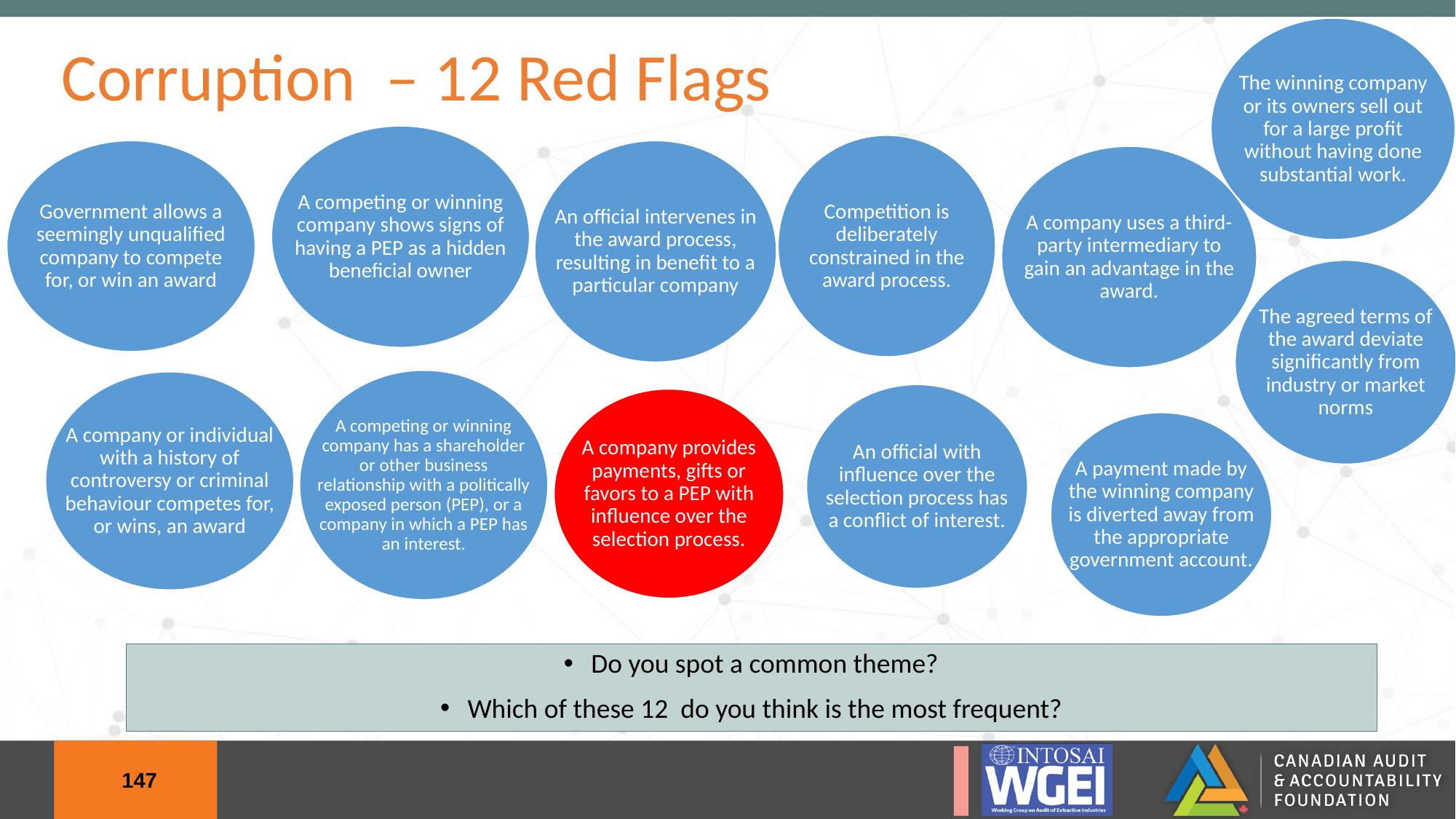

# Corruption  – 12 Red Flags
The winning company or its owners sell out for a large profit without having done substantial work.
A competing or winning company shows signs of having a PEP as a hidden beneficial owner
Competition is deliberately constrained in the award process.
Government allows a seemingly unqualified company to compete for, or win an award
An official intervenes in the award process, resulting in benefit to a particular company
A company uses a third-party intermediary to gain an advantage in the award.
The agreed terms of the award deviate significantly from industry or market norms
A competing or winning company has a shareholder or other business relationship with a politically exposed person (PEP), or a company in which a PEP has an interest.
A company or individual with a history of controversy or criminal behaviour competes for, or wins, an award
An official with influence over the selection process has a conflict of interest.
A company provides payments, gifts or favors to a PEP with influence over the selection process.
A company provides payments, gifts or favors to a PEP with influence over the selection process.
A payment made by the winning company is diverted away from the appropriate government account.
Do you spot a common theme?
Which of these 12  do you think is the most frequent?